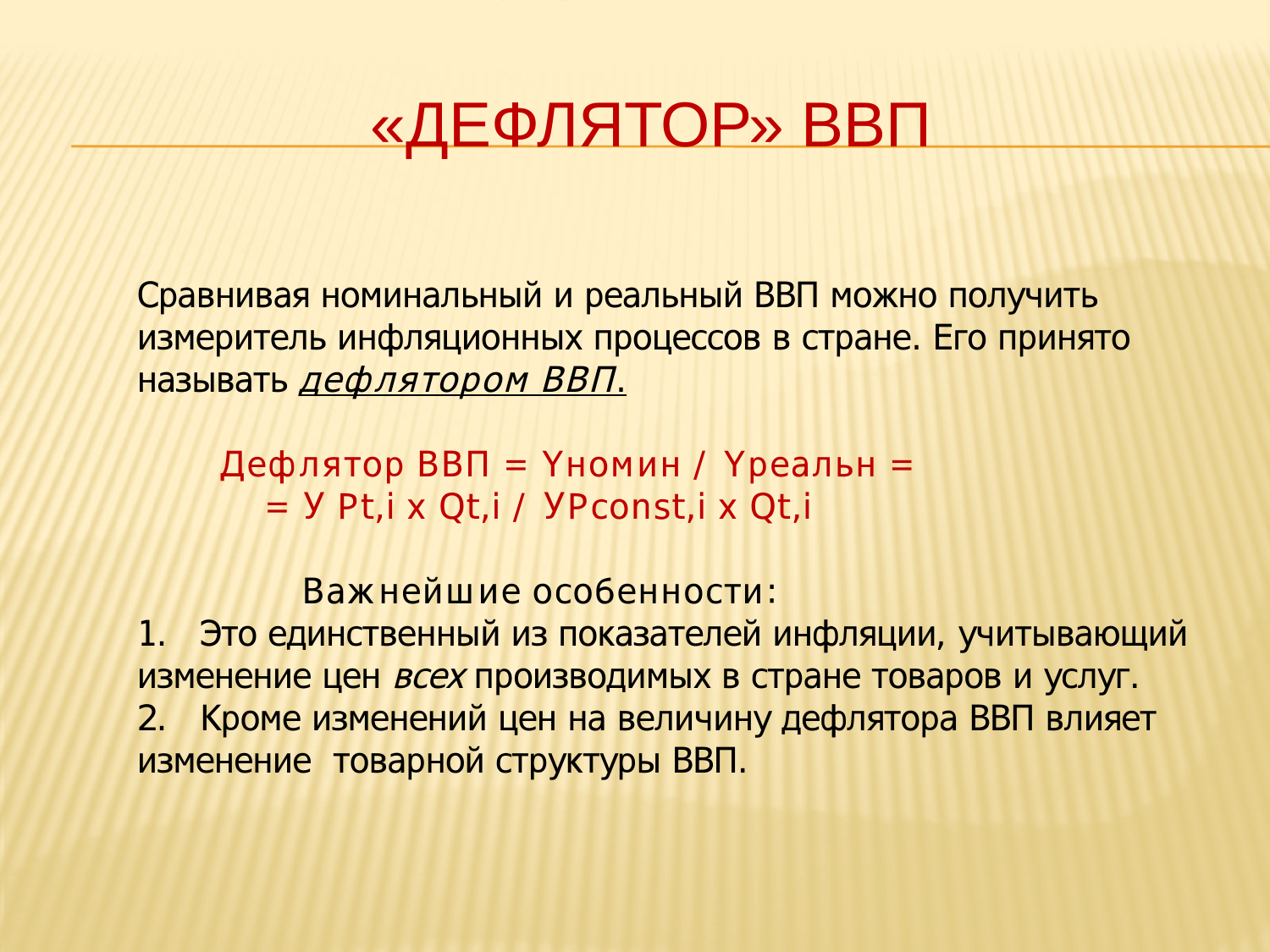

www.sliderpoint.org
# «Дефлятор» ВВП
Сравнивая номинальный и реальный ВВП можно получить измеритель инфляционных процессов в стране. Его принято называть дефлятором ВВП.

        Дефлятор ВВП = Yномин / Yреальн =
	= У Pt,i х Qt,i / УPconst,i х Qt,i

               Важнейшие особенности:
1.   Это единственный из показателей инфляции, учитывающий изменение цен всех производимых в стране товаров и услуг.
2.   Кроме изменений цен на величину дефлятора ВВП влияет изменение  товарной структуры ВВП.